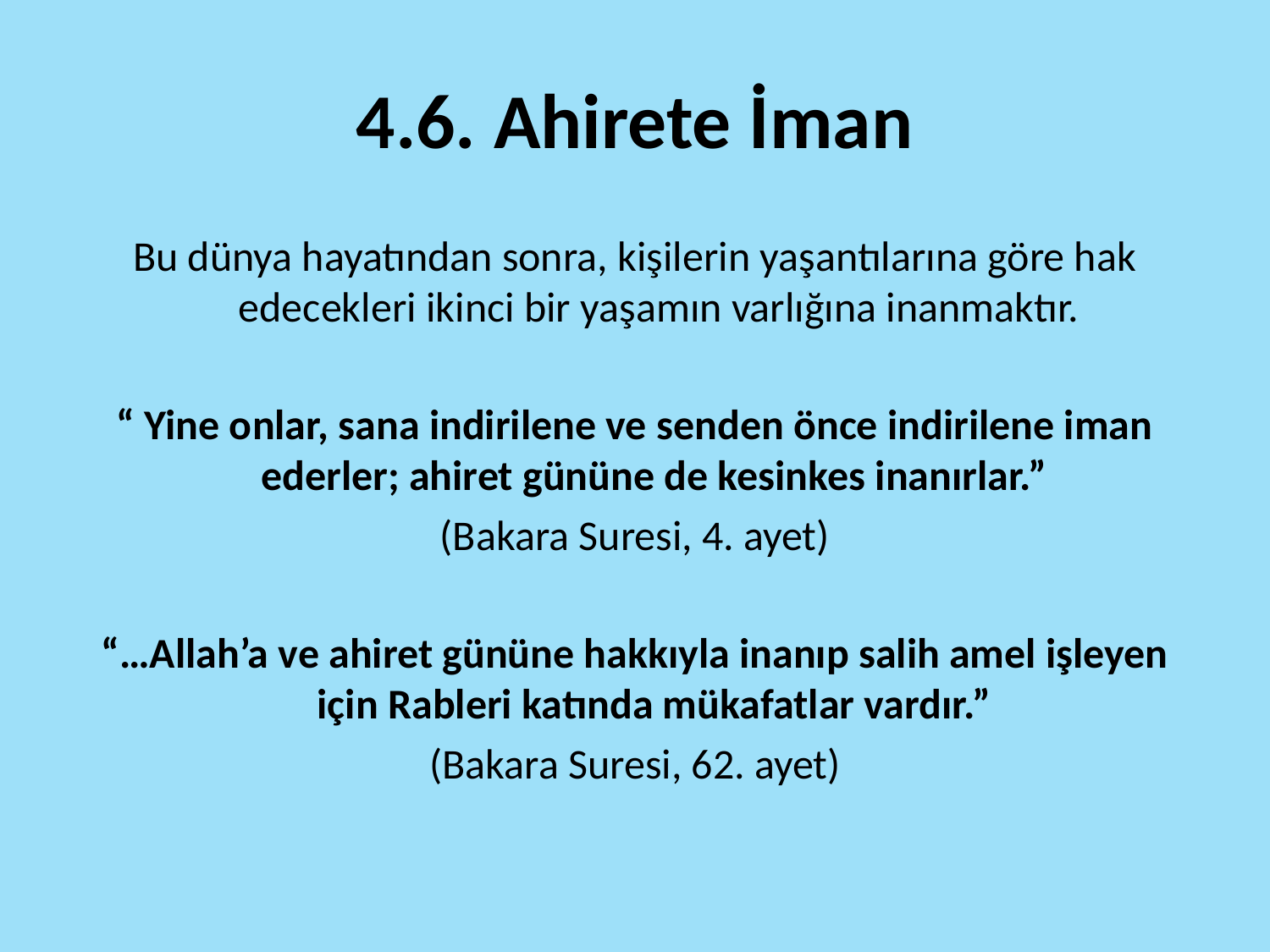

# 4.6. Ahirete İman
Bu dünya hayatından sonra, kişilerin yaşantılarına göre hak edecekleri ikinci bir yaşamın varlığına inanmaktır.

“ Yine onlar, sana indirilene ve senden önce indirilene iman ederler; ahiret gününe de kesinkes inanırlar.”
(Bakara Suresi, 4. ayet)

“…Allah’a ve ahiret gününe hakkıyla inanıp salih amel işleyen için Rableri katında mükafatlar vardır.”
(Bakara Suresi, 62. ayet)